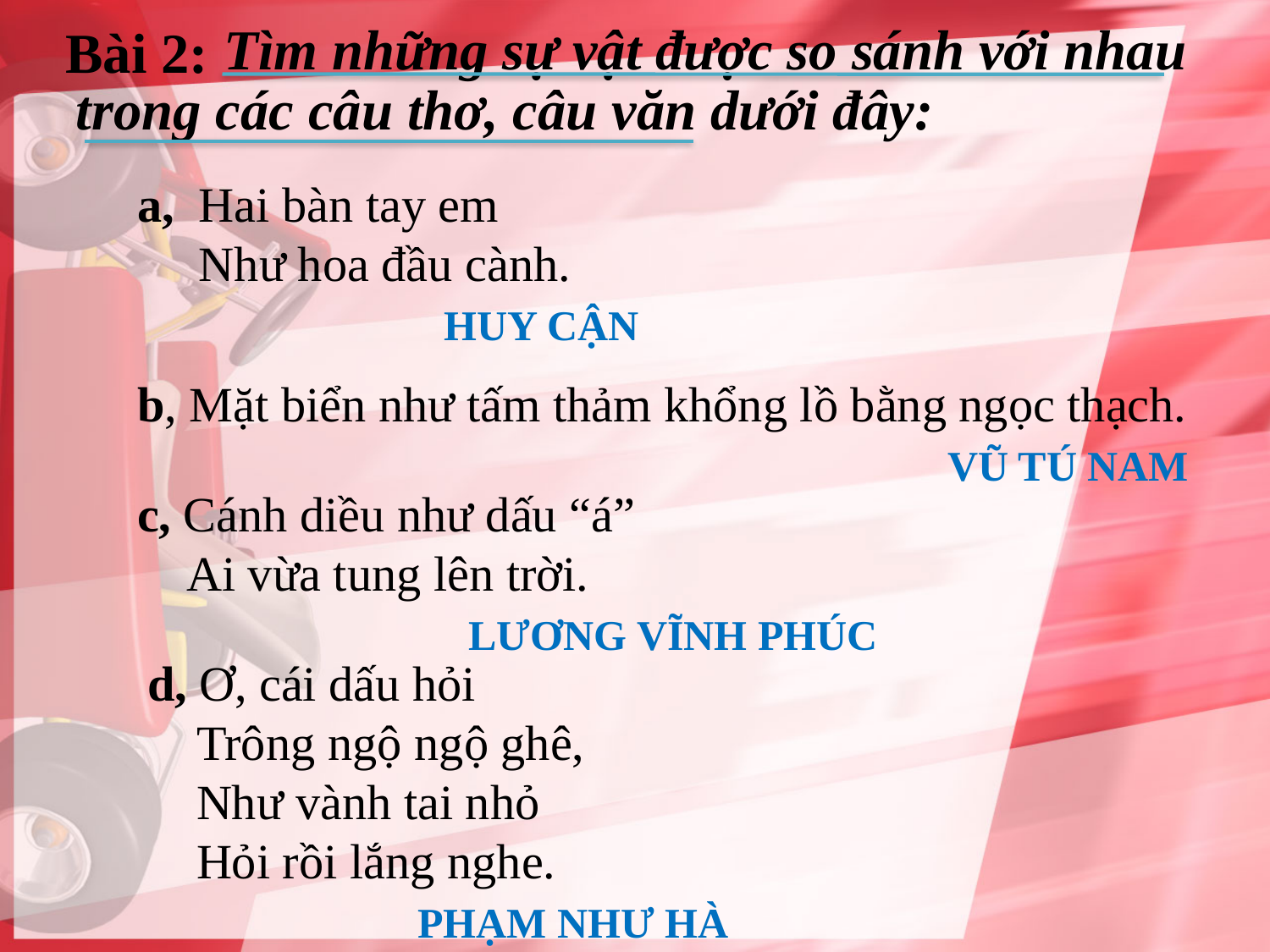

Tìm những sự vật được so sánh với nhau
Bài 2:
trong các câu thơ, câu văn dưới đây:
a,  Hai bàn tay em
     Như hoa đầu cành.
                         HUY CẬN
b, Mặt biển như tấm thảm khổng lồ bằng ngọc thạch.
                                                                  VŨ TÚ NAM
c, Cánh diều như dấu “á”
    Ai vừa tung lên trời.
                           LƯƠNG VĨNH PHÚC
d, Ơ, cái dấu hỏi
    Trông ngộ ngộ ghê,
    Như vành tai nhỏ
    Hỏi rồi lắng nghe.
                      PHẠM NHƯ HÀ